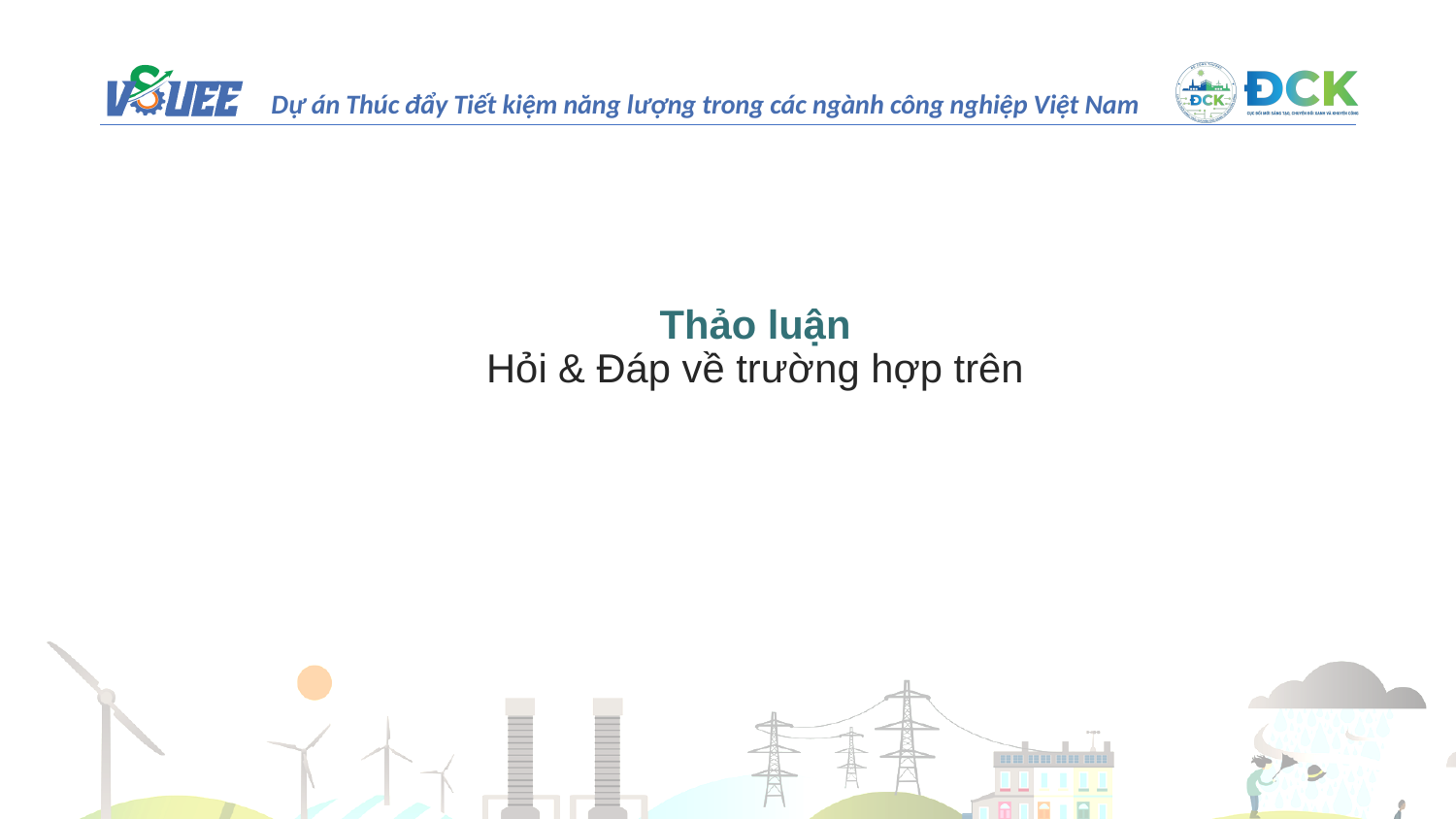

Thảo luận
Hỏi & Đáp về trường hợp trên